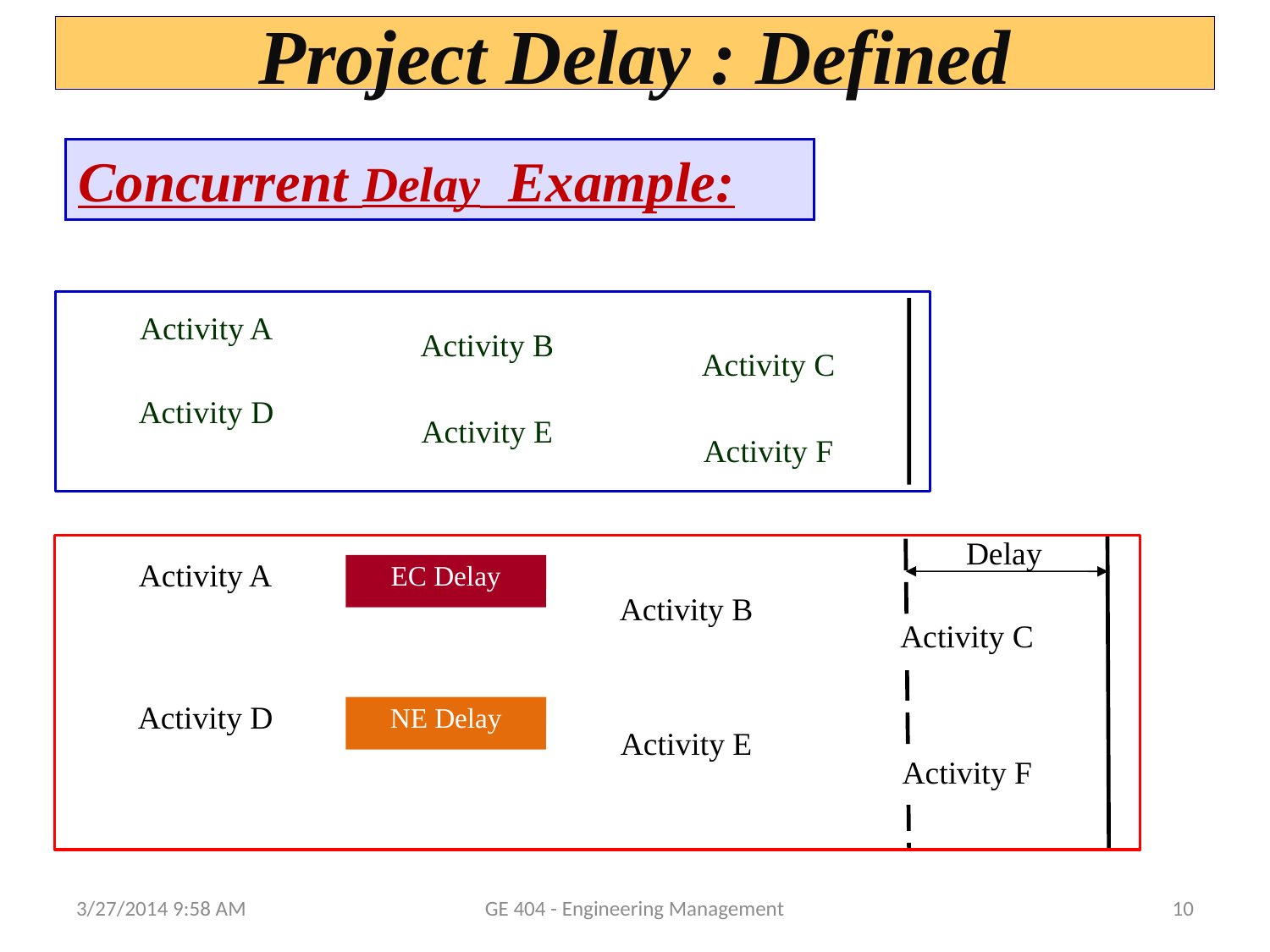

# Project Delay : Defined
Concurrent Delay  Example:

Activity A
Activity B
Activity C
Activity D
Activity E
Activity F
Delay

Activity A
EC Delay

Activity B
Activity C
Activity D
NE Delay
Activity E
Activity F

3/27/2014 9:58 AM
GE 404 - Engineering Management
10